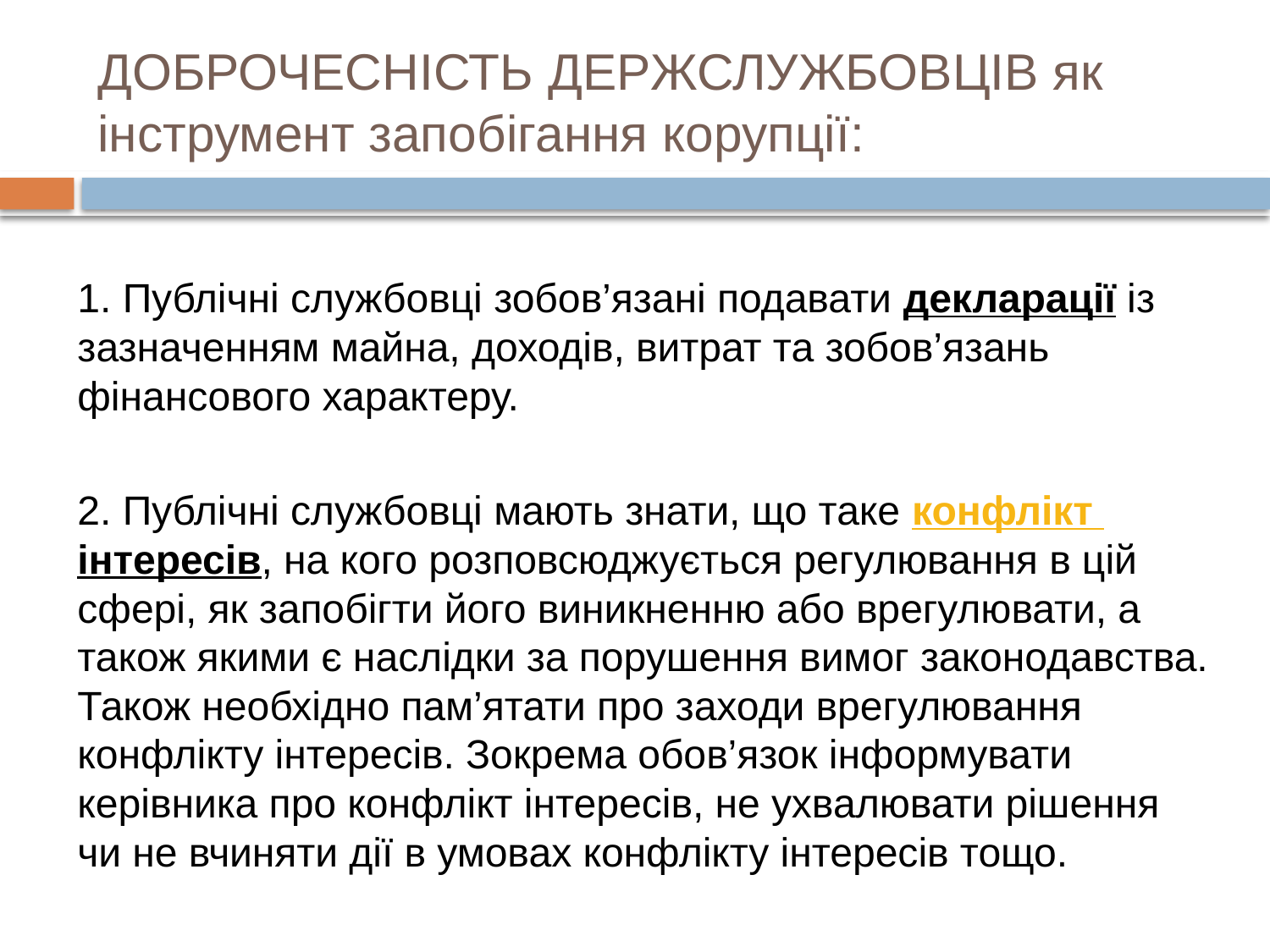

# ДОБРОЧЕСНІСТЬ ДЕРЖСЛУЖБОВЦІВ як інструмент запобігання корупції:
1. Публічні службовці зобов’язані подавати декларації із зазначенням майна, доходів, витрат та зобов’язань фінансового характеру.

2. Публічні службовці мають знати, що таке конфлікт інтересів, на кого розповсюджується регулювання в цій сфері, як запобігти його виникненню або врегулювати, а також якими є наслідки за порушення вимог законодавства. Також необхідно пам’ятати про заходи врегулювання конфлікту інтересів. Зокрема обов’язок інформувати керівника про конфлікт інтересів, не ухвалювати рішення чи не вчиняти дії в умовах конфлікту інтересів тощо.